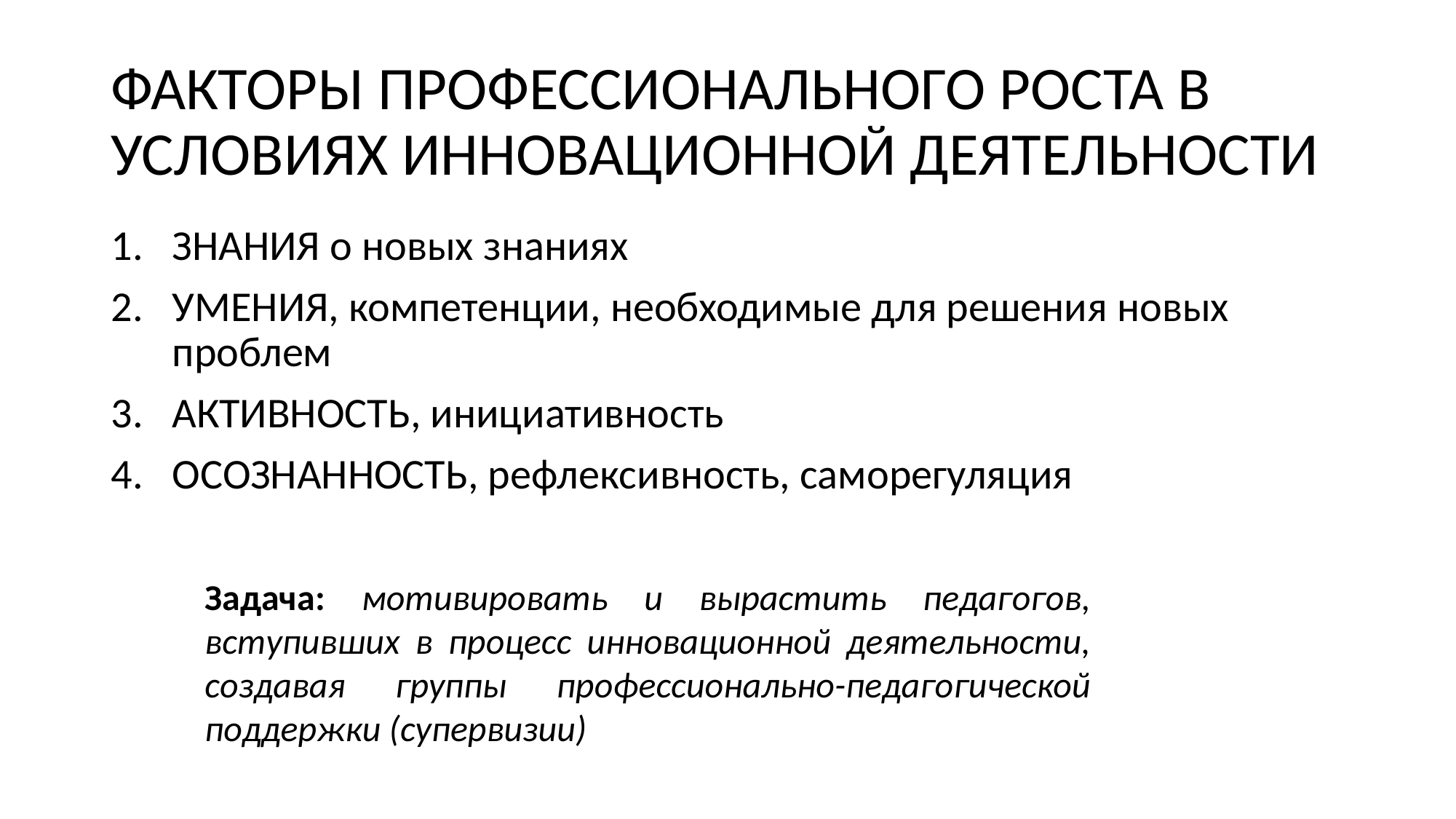

# ФАКТОРЫ ПРОФЕССИОНАЛЬНОГО РОСТА В УСЛОВИЯХ ИННОВАЦИОННОЙ ДЕЯТЕЛЬНОСТИ
ЗНАНИЯ о новых знаниях
УМЕНИЯ, компетенции, необходимые для решения новых проблем
АКТИВНОСТЬ, инициативность
ОСОЗНАННОСТЬ, рефлексивность, саморегуляция
Задача: мотивировать и вырастить педагогов, вступивших в процесс инновационной деятельности, создавая группы профессионально-педагогической поддержки (супервизии)